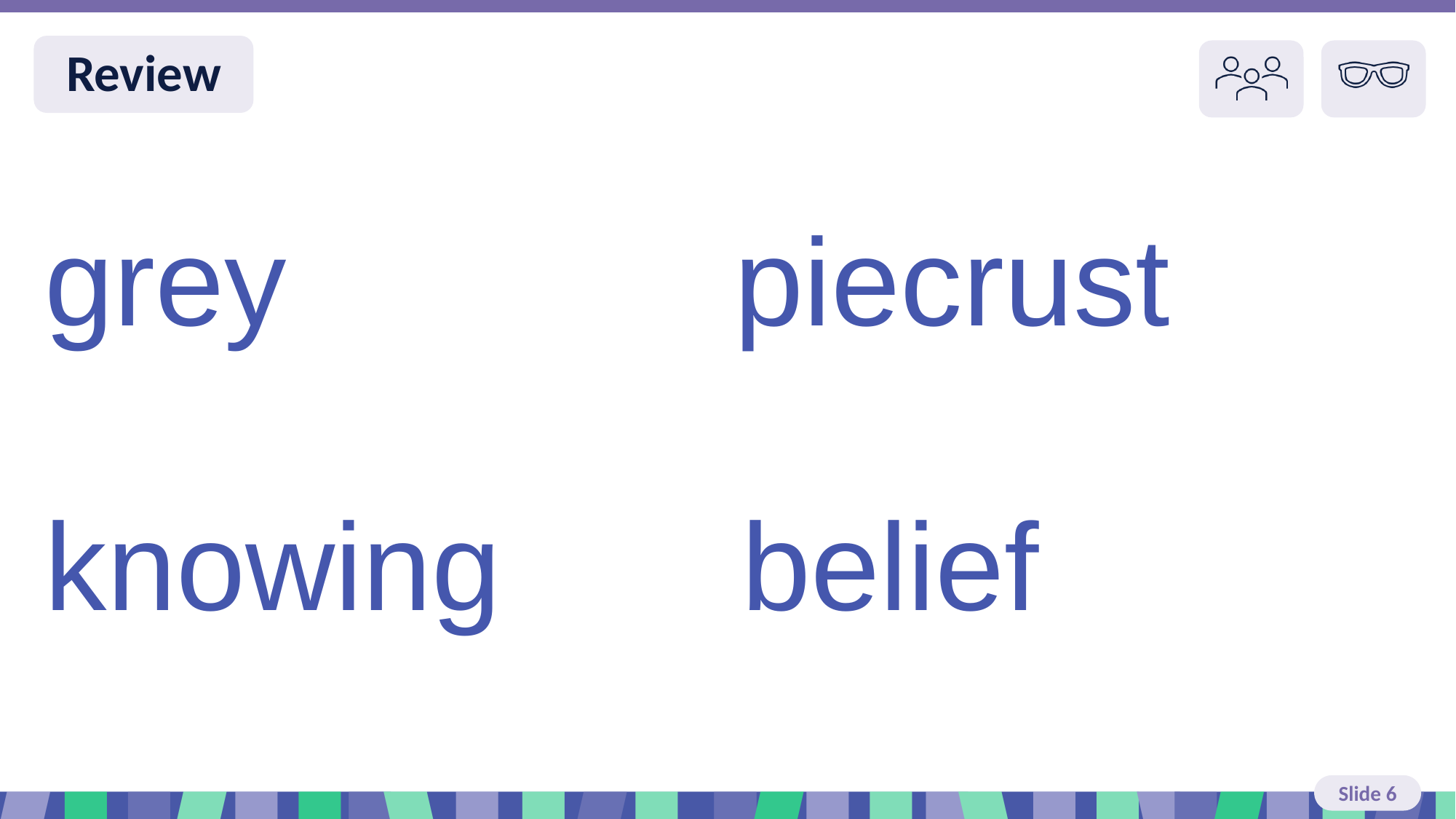

Slide 6 Review You do
grey             piecrust
knowing       belief